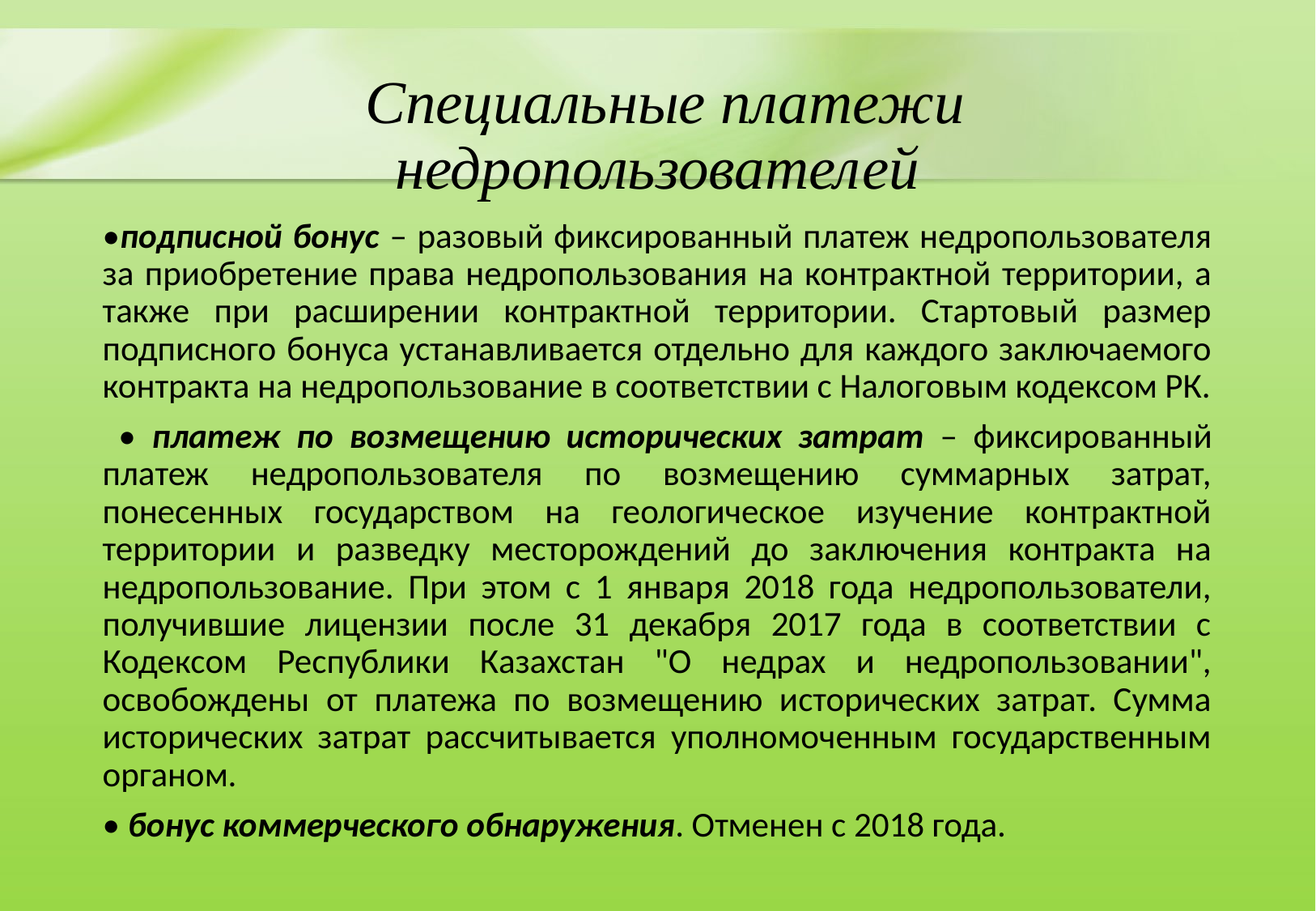

# Специальные платежи недропользователей
•подписной бонус – разовый фиксированный платеж недропользователя за приобретение права недропользования на контрактной территории, а также при расширении контрактной территории. Стартовый размер подписного бонуса устанавливается отдельно для каждого заключаемого контракта на недропользование в соответствии с Налоговым кодексом РК.
 • платеж по возмещению исторических затрат – фиксированный платеж недропользователя по возмещению суммарных затрат, понесенных государством на геологическое изучение контрактной территории и разведку месторождений до заключения контракта на недропользование. При этом с 1 января 2018 года недропользователи, получившие лицензии после 31 декабря 2017 года в соответствии с Кодексом Республики Казахстан "О недрах и недропользовании", освобождены от платежа по возмещению исторических затрат. Сумма исторических затрат рассчитывается уполномоченным государственным органом.
• бонус коммерческого обнаружения. Отменен с 2018 года.